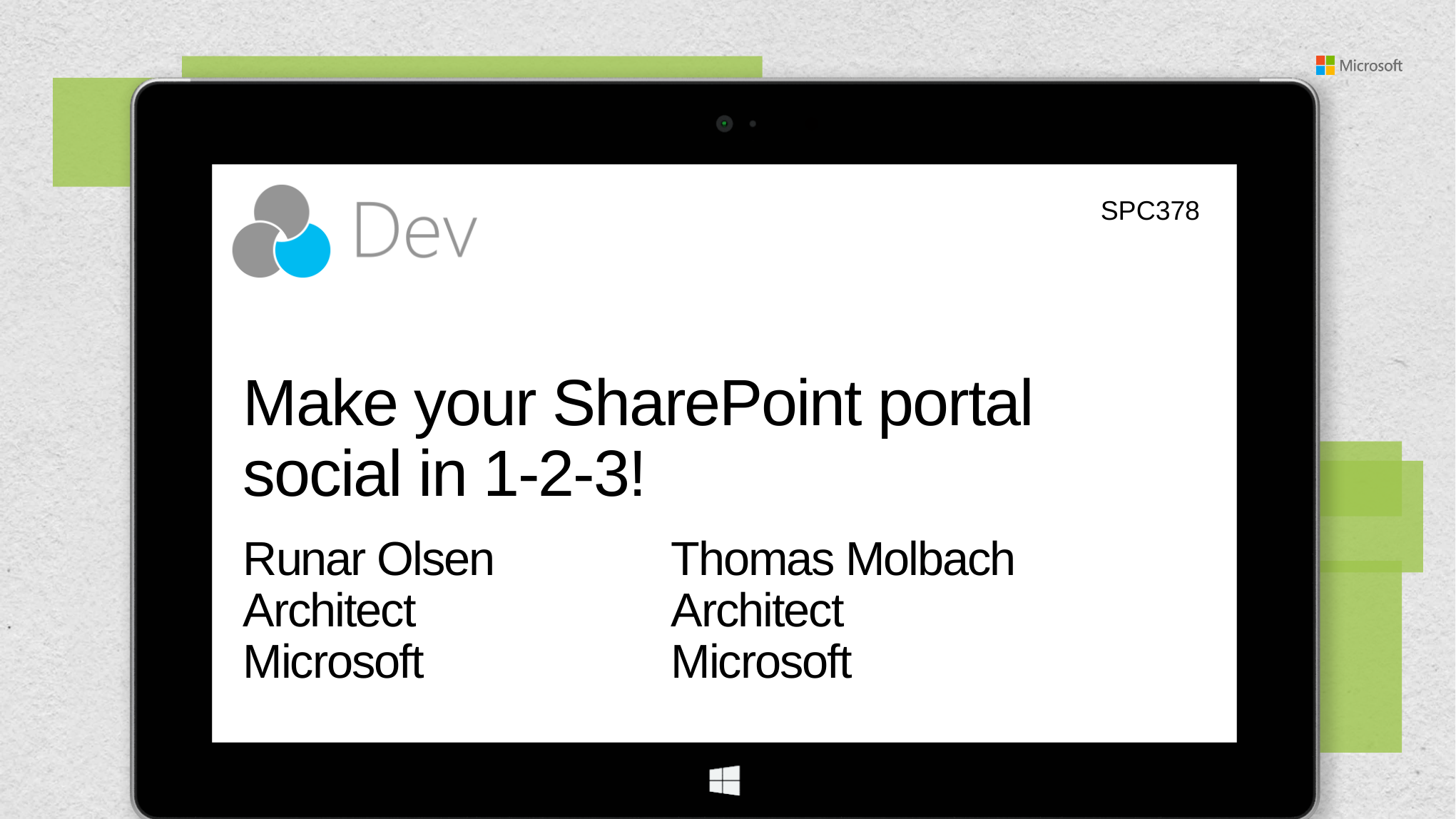

SPC378
# Make your SharePoint portal social in 1-2-3!
Runar Olsen		Thomas Molbach
Architect			Architect
Microsoft			Microsoft